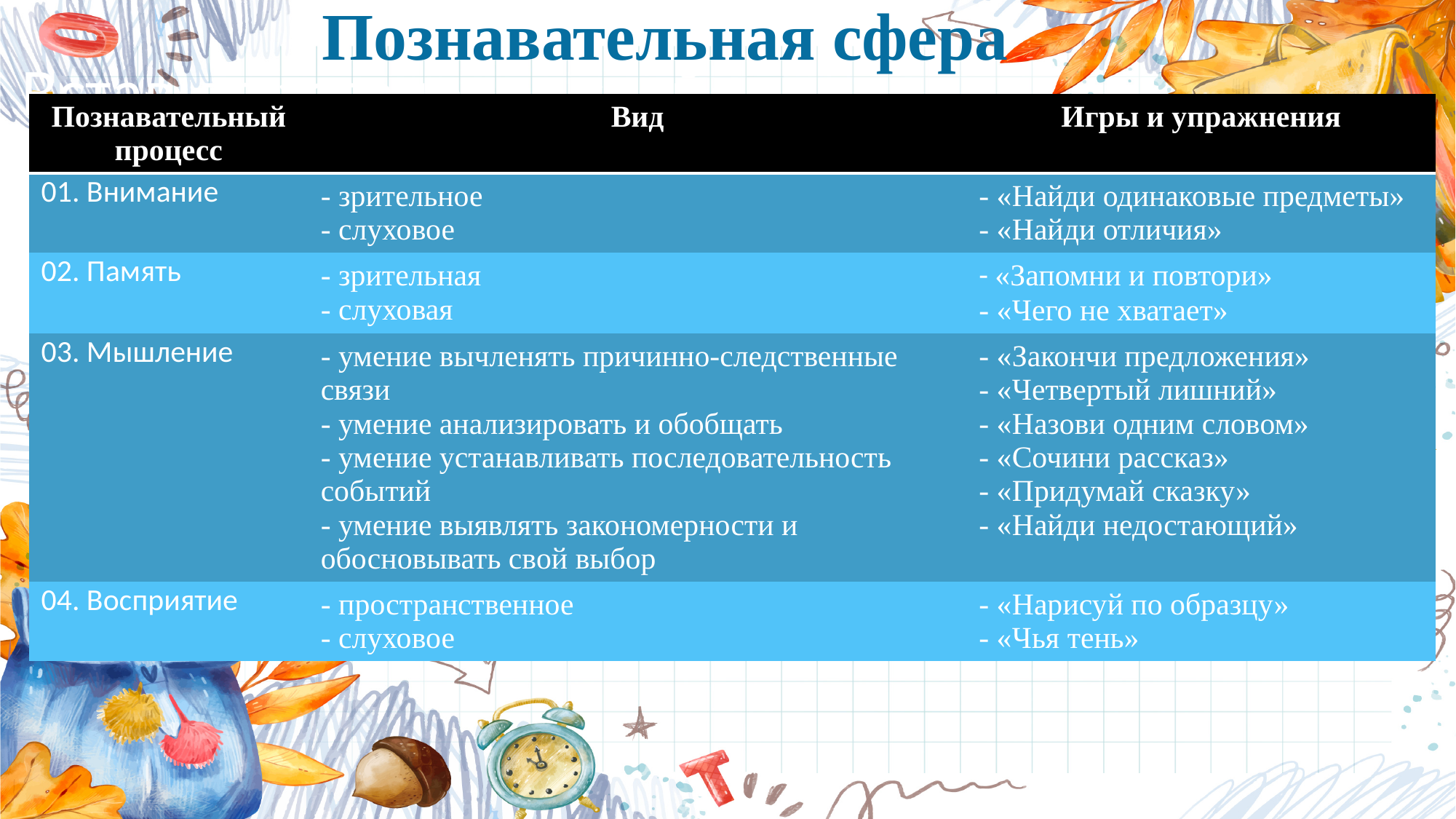

Познавательная сфера
# Вставьте заголовок слайда
| Познавательный процесс | Вид | Игры и упражнения |
| --- | --- | --- |
| 01. Внимание | - зрительное - слуховое | - «Найди одинаковые предметы» - «Найди отличия» |
| 02. Память | - зрительная - слуховая | - «Запомни и повтори» - «Чего не хватает» |
| 03. Мышление | - умение вычленять причинно-следственные связи - умение анализировать и обобщать - умение устанавливать последовательность событий - умение выявлять закономерности и обосновывать свой выбор | - «Закончи предложения» - «Четвертый лишний» - «Назови одним словом» - «Сочини рассказ» - «Придумай сказку» - «Найди недостающий» |
| 04. Восприятие | - пространственное - слуховое | - «Нарисуй по образцу» - «Чья тень» |